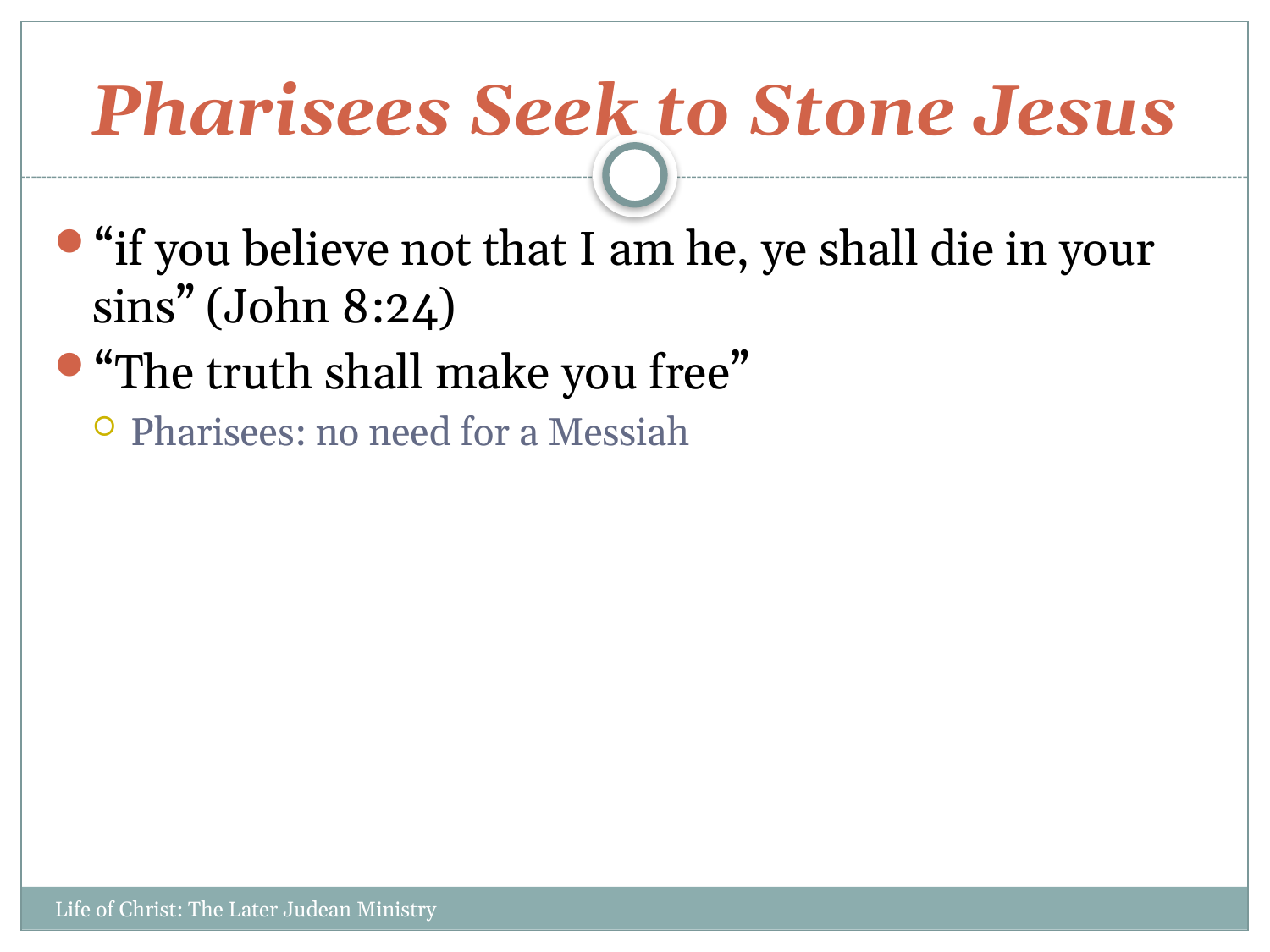

# Pharisees Seek to Stone Jesus
“if you believe not that I am he, ye shall die in your sins” (John 8:24)
“The truth shall make you free”
Pharisees: no need for a Messiah

Life of Christ: The Later Judean Ministry